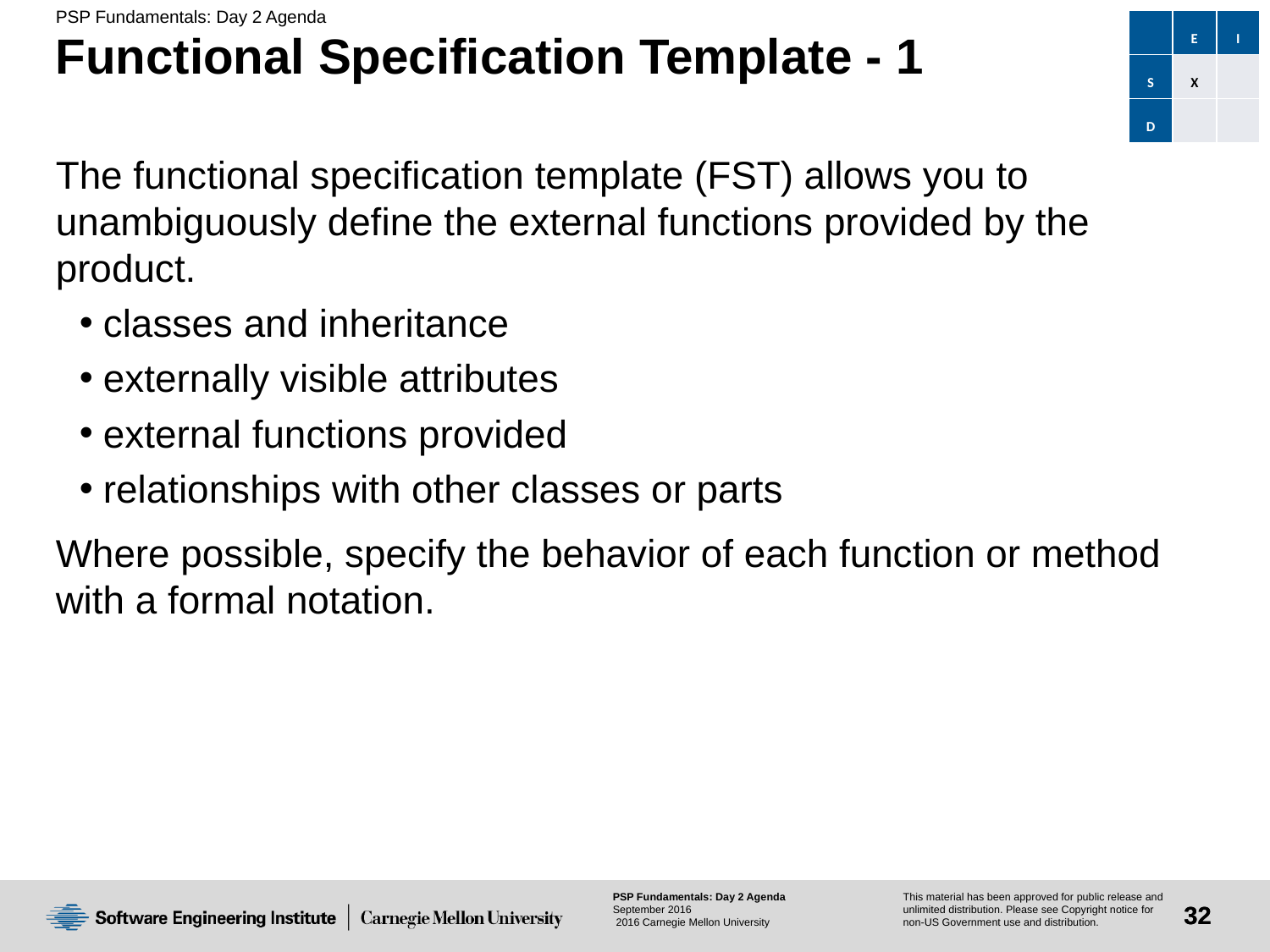

|  | E | I |
| --- | --- | --- |
| S | X |  |
| D |  |  |
# Functional Specification Template - 1
The functional specification template (FST) allows you to unambiguously define the external functions provided by the product.
classes and inheritance
externally visible attributes
external functions provided
relationships with other classes or parts
Where possible, specify the behavior of each function or method with a formal notation.